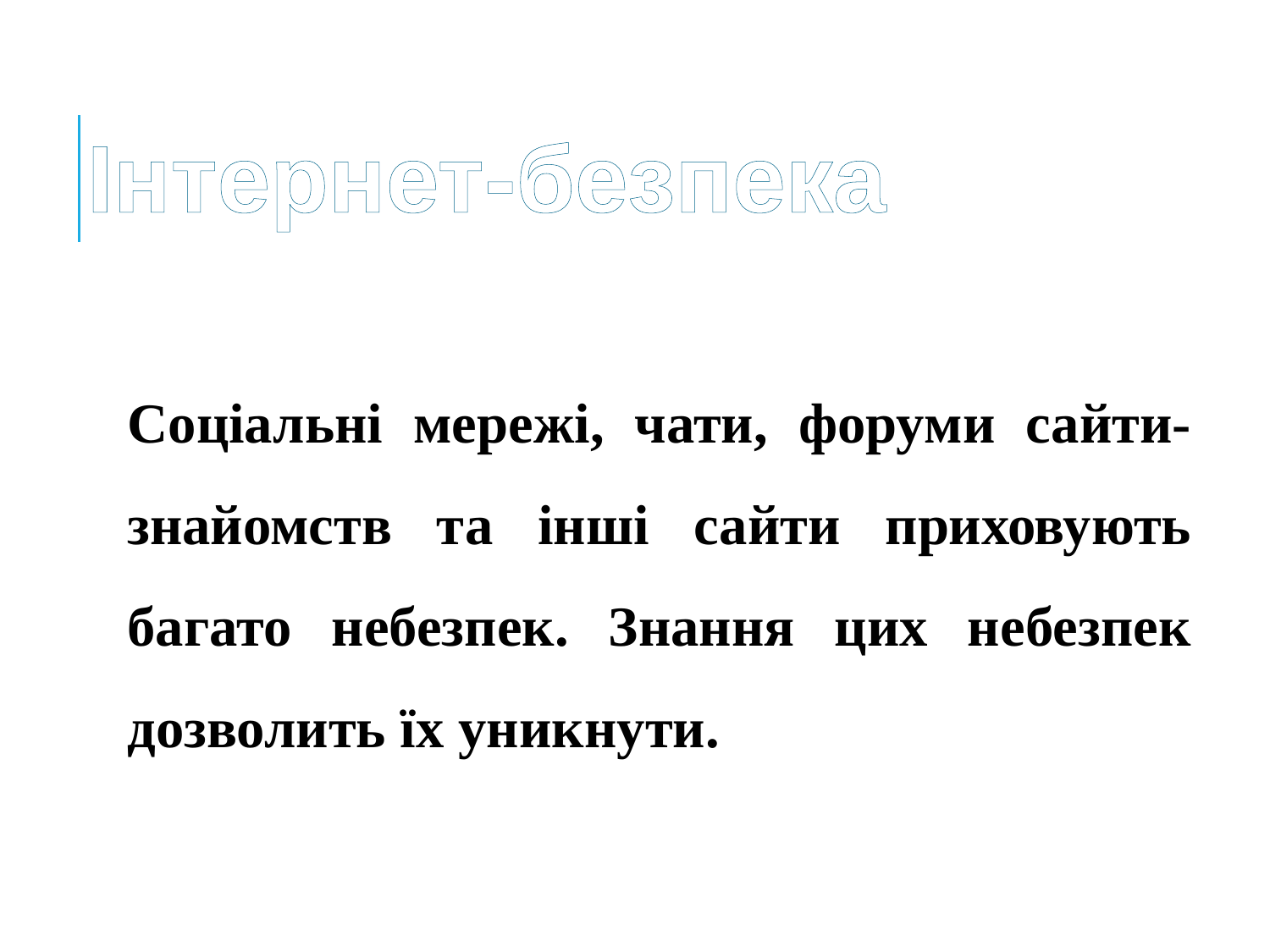

Інтернет-безпека

Соціальні мережі, чати, форуми сайти-знайомств та інші сайти приховують багато небезпек. Знання цих небезпек дозволить їх уникнути.